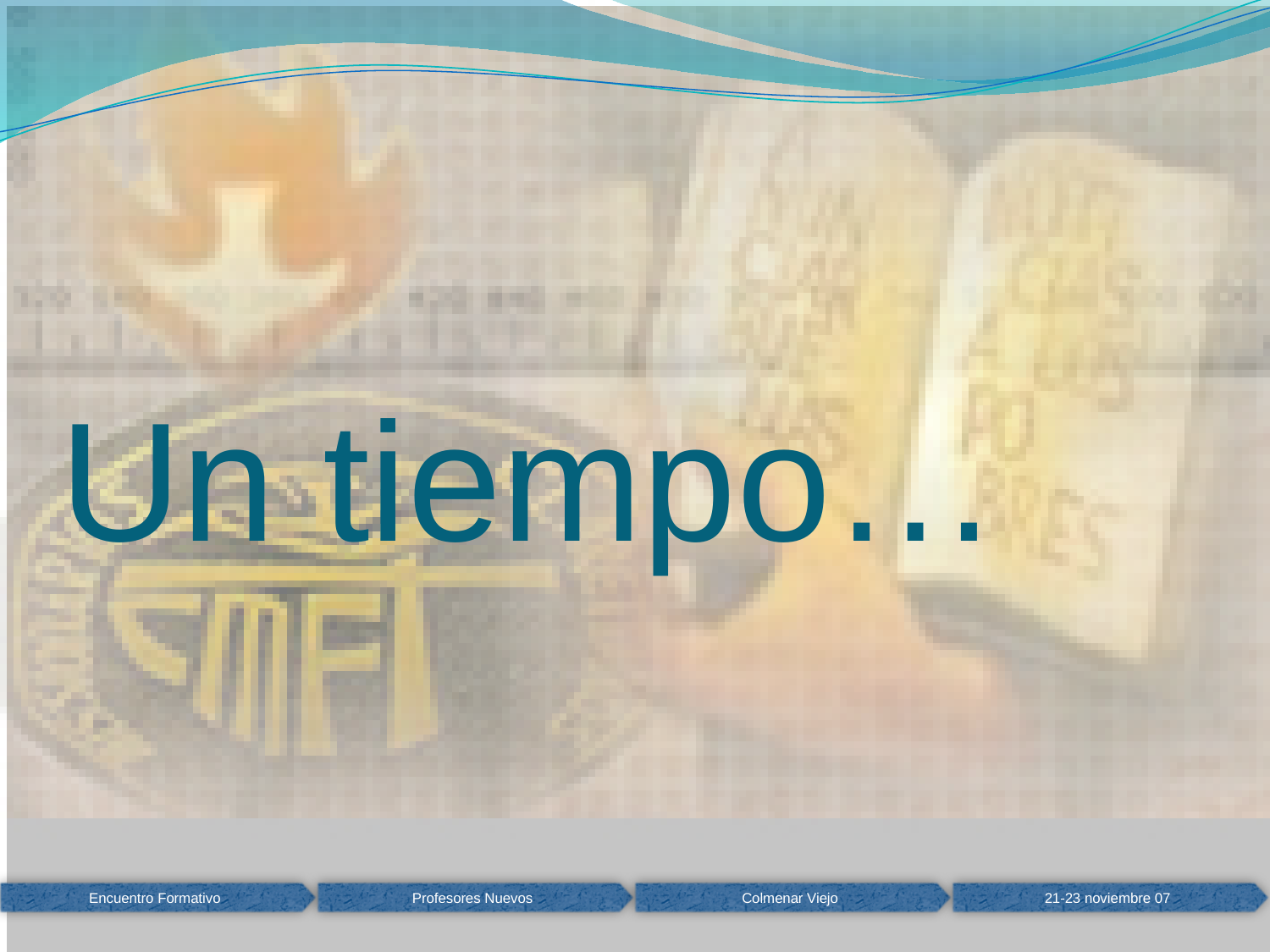

# Un tiempo…
21-23 noviembre 07
Encuentro Formativo
Profesores Nuevos
Colmenar Viejo